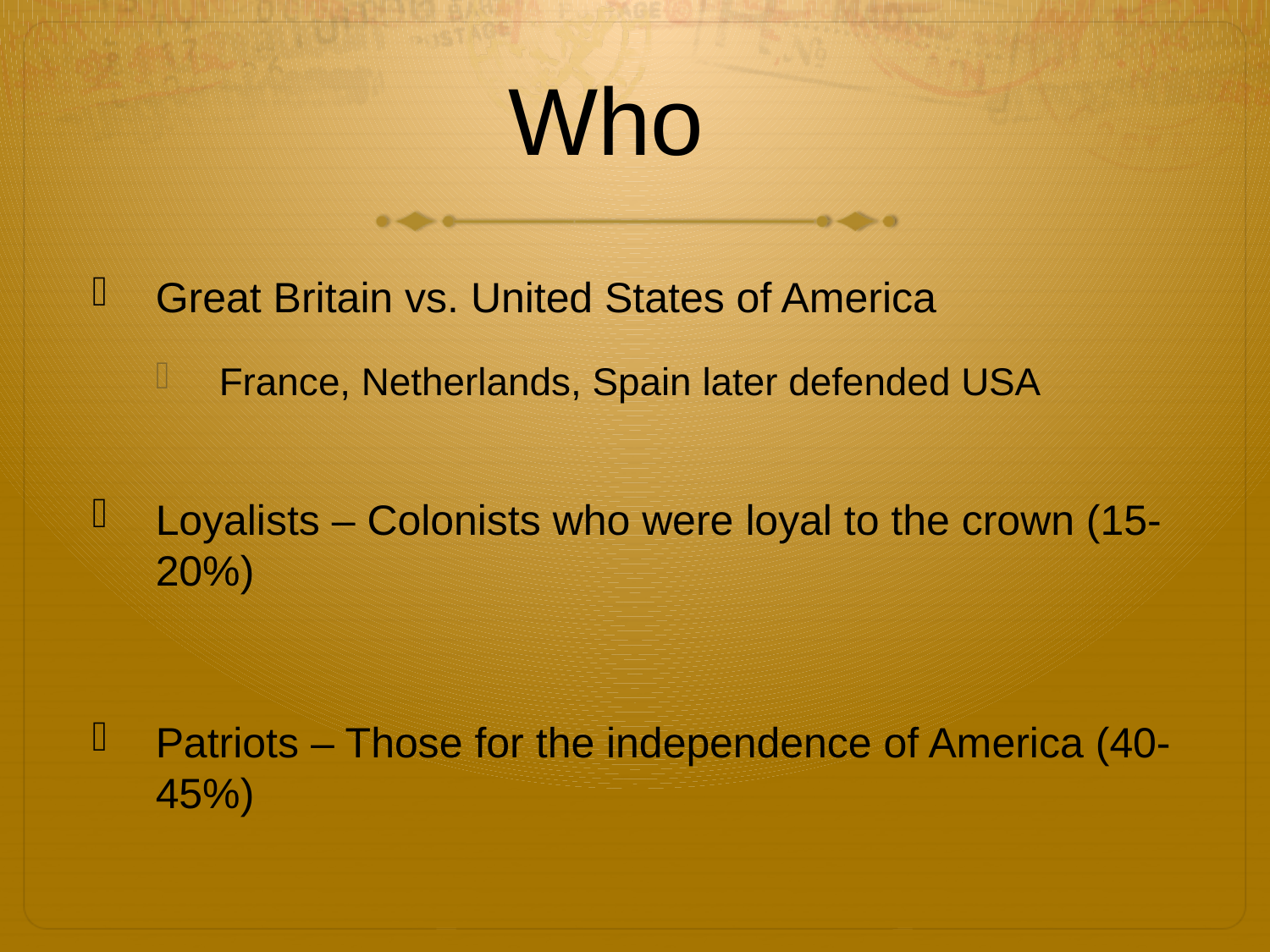

# Who
Great Britain vs. United States of America
France, Netherlands, Spain later defended USA

Loyalists – Colonists who were loyal to the crown (15-20%)

Patriots – Those for the independence of America (40-45%)